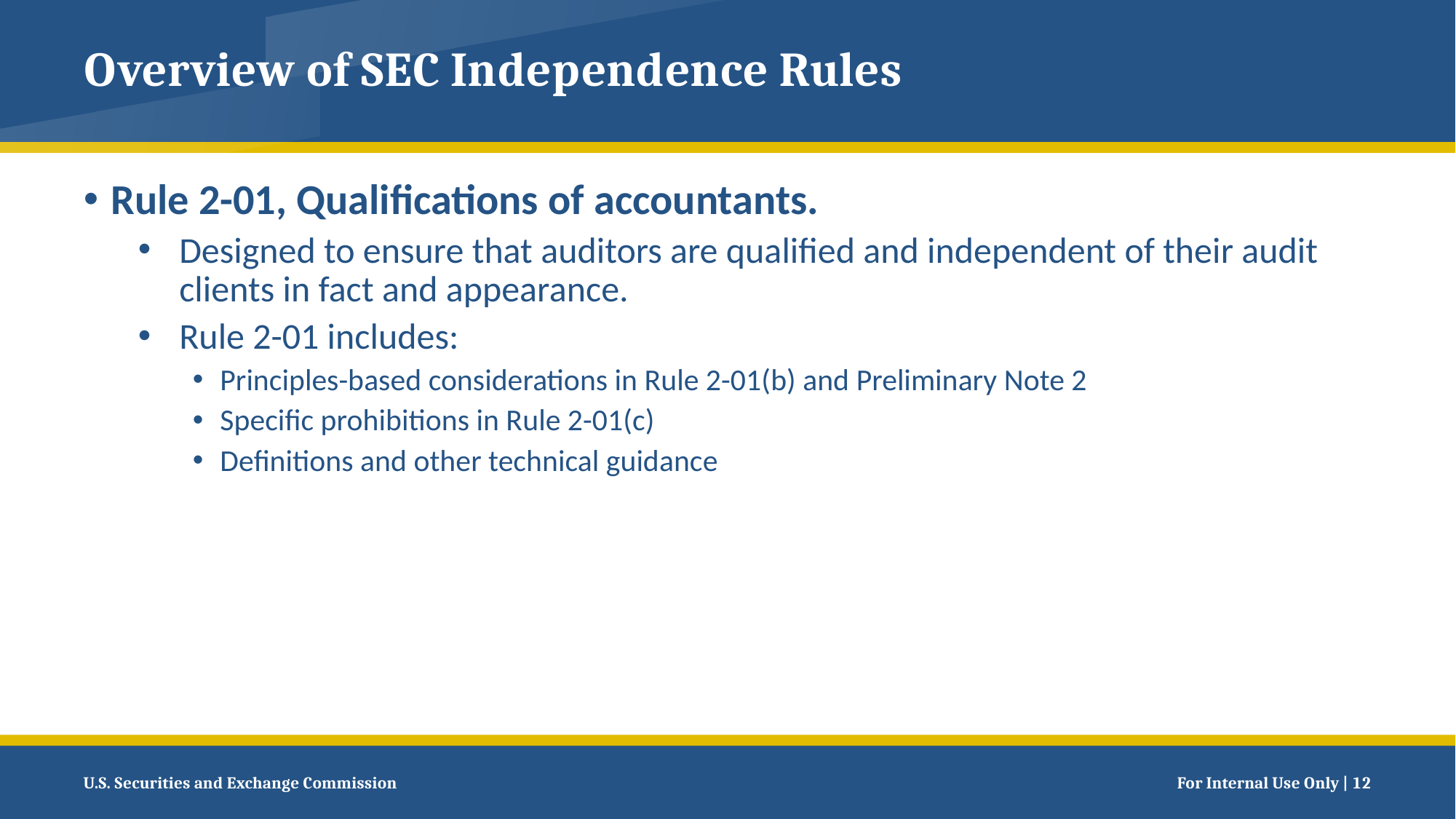

# Overview of SEC Independence Rules
Rule 2-01, Qualifications of accountants.
Designed to ensure that auditors are qualified and independent of their audit clients in fact and appearance.
Rule 2-01 includes:
Principles-based considerations in Rule 2-01(b) and Preliminary Note 2
Specific prohibitions in Rule 2-01(c)
Definitions and other technical guidance
12